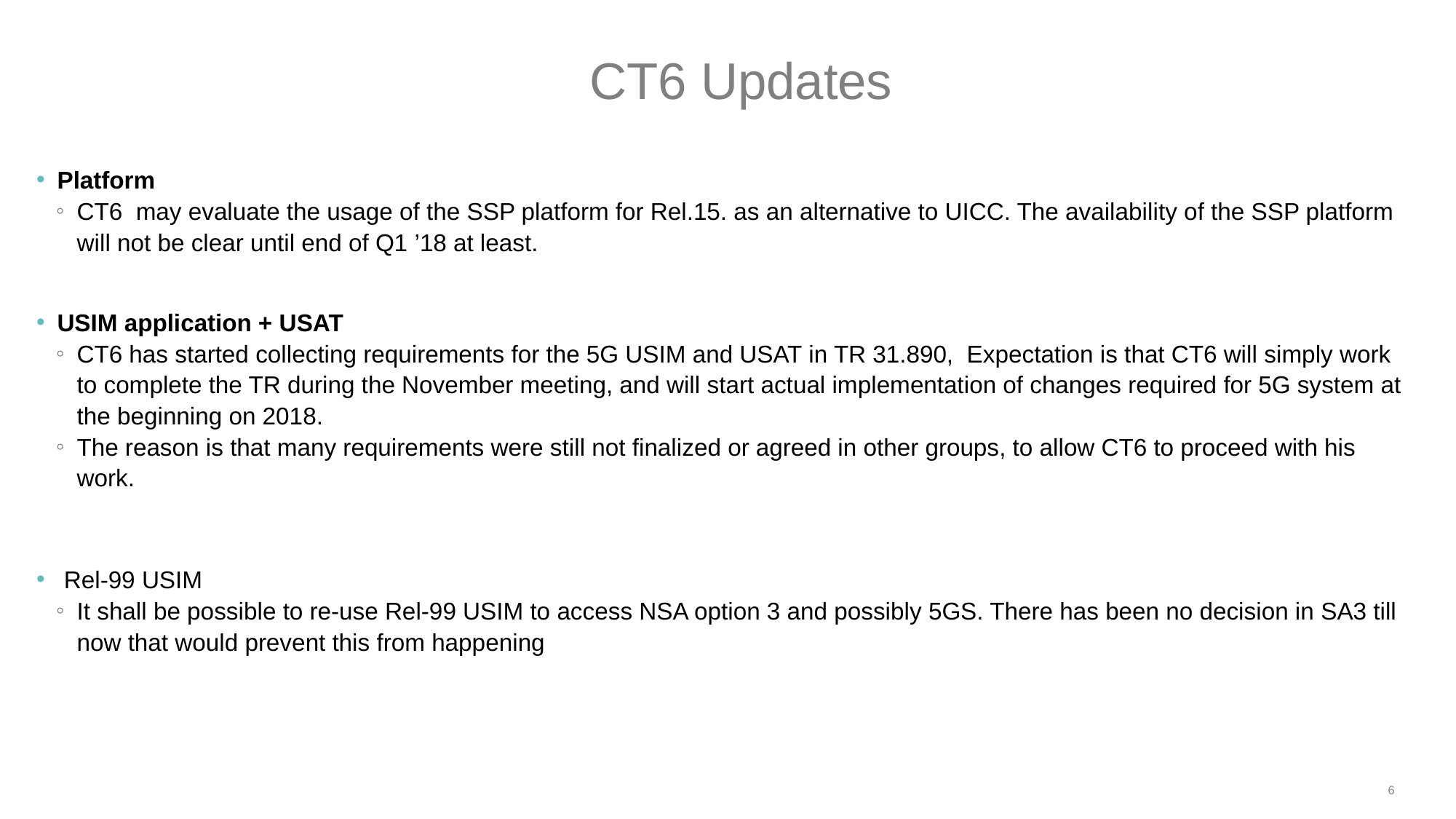

6
# CT6 Updates
Platform
CT6  may evaluate the usage of the SSP platform for Rel.15. as an alternative to UICC. The availability of the SSP platform will not be clear until end of Q1 ’18 at least.

USIM application + USAT
CT6 has started collecting requirements for the 5G USIM and USAT in TR 31.890,  Expectation is that CT6 will simply work to complete the TR during the November meeting, and will start actual implementation of changes required for 5G system at the beginning on 2018.
The reason is that many requirements were still not finalized or agreed in other groups, to allow CT6 to proceed with his work.

 Rel-99 USIM
It shall be possible to re-use Rel-99 USIM to access NSA option 3 and possibly 5GS. There has been no decision in SA3 till now that would prevent this from happening